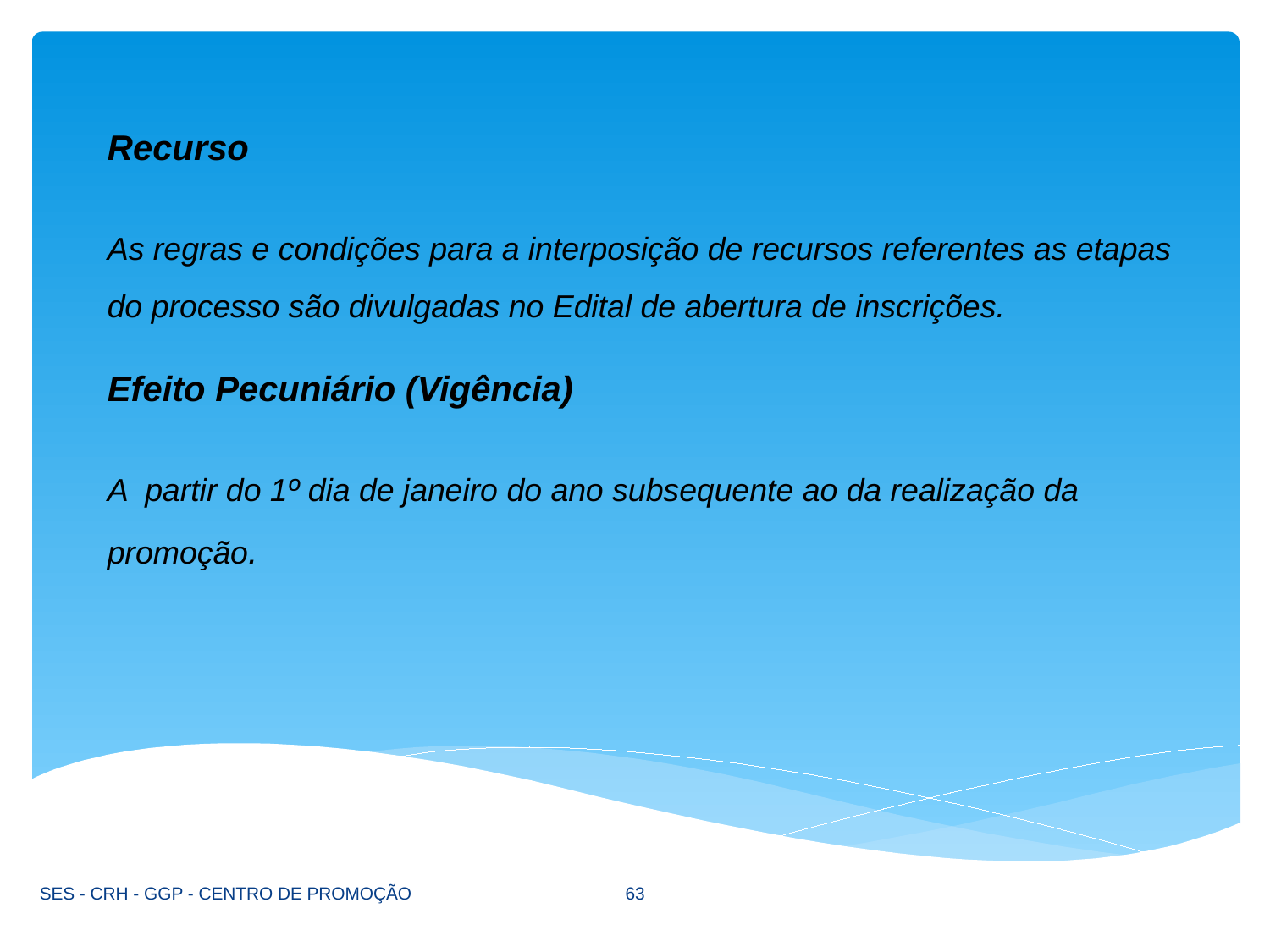

Recurso

As regras e condições para a interposição de recursos referentes as etapas do processo são divulgadas no Edital de abertura de inscrições.

Efeito Pecuniário (Vigência)

A  partir do 1º dia de janeiro do ano subsequente ao da realização da promoção.

63
SES - CRH - GGP - CENTRO DE PROMOÇÃO